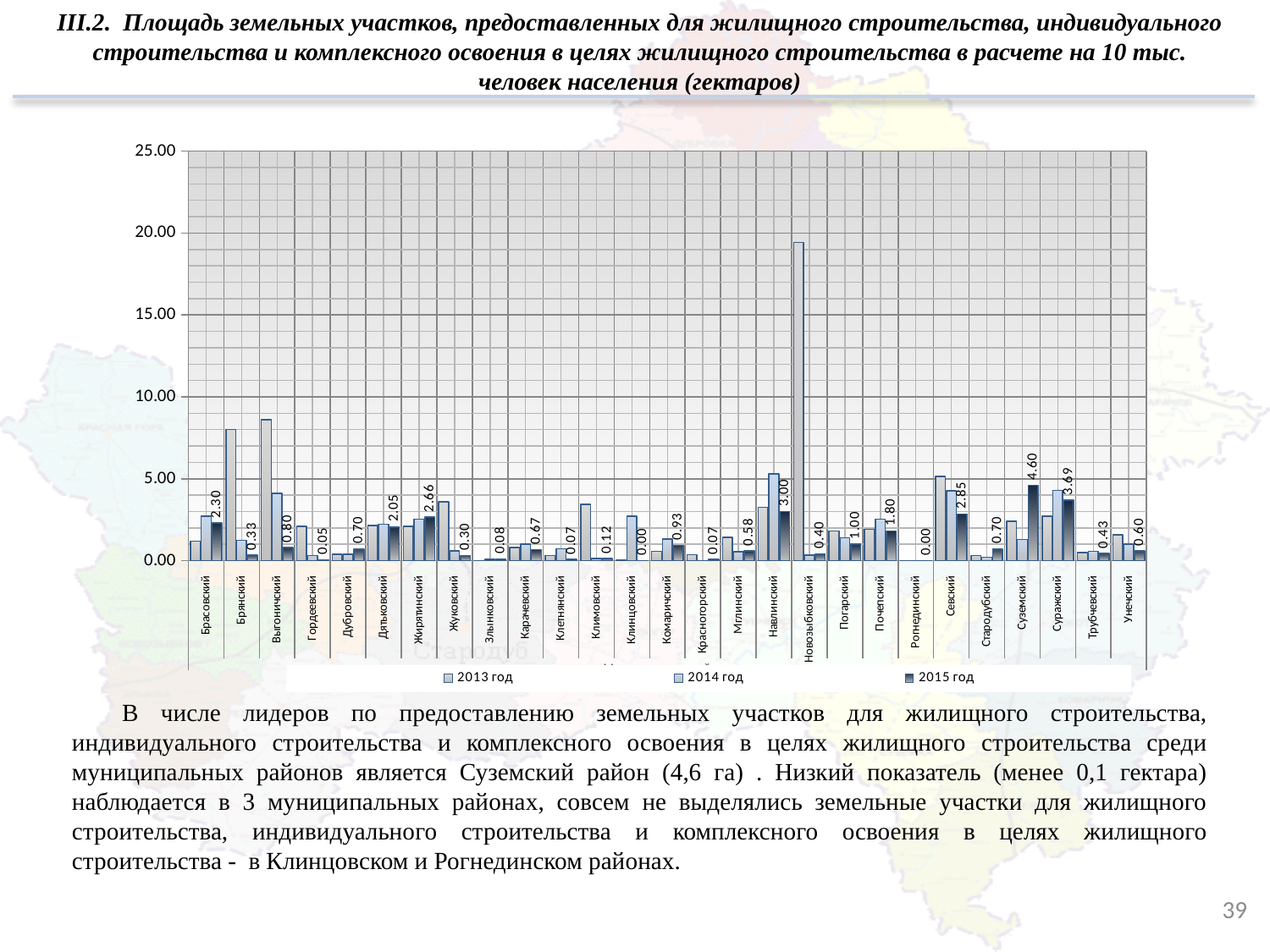

III.2.  Площадь земельных участков, предоставленных для жилищного строительства, индивидуального строительства и комплексного освоения в целях жилищного строительства в расчете на 10 тыс. человек населения (гектаров)

### Chart

| Category | 2013 год | 2014 год | 2015 год |
|---|---|---|---|
| Брасовский  | 1.2 | 2.7 | 2.3 |
| Брянский  | 8.0 | 1.23 | 0.3300000000000001 |
| Выгоничский  | 8.6 | 4.1 | 0.8 |
| Гордеевский  | 2.1 | 0.3000000000000001 | 0.05 |
| Дубровский  | 0.4 | 0.4 | 0.7000000000000002 |
| Дятьковский  | 2.14 | 2.22 | 2.05 |
| Жирятинский  | 2.08 | 2.54 | 2.66 |
| Жуковский  | 3.6 | 0.6000000000000002 | 0.3000000000000001 |
| Злынковский  | 0.0 | 0.08000000000000003 | 0.08000000000000003 |
| Карачевский  | 0.8 | 1.0 | 0.6700000000000003 |
| Клетнянский  | 0.3000000000000001 | 0.7300000000000002 | 0.07000000000000002 |
| Климовский  | 3.4299999999999997 | 0.12000000000000002 | 0.12000000000000002 |
| Клинцовский  | 0.030000000000000002 | 2.7 | 0.0 |
| Комаричский  | 0.57 | 1.33 | 0.93 |
| Красногорский  | 0.3700000000000001 | 0.0 | 0.07000000000000002 |
| Мглинский  | 1.42 | 0.55 | 0.5800000000000001 |
| Навлинский  | 3.2600000000000002 | 5.3 | 3.0 |
| Новозыбковский  | 19.42 | 0.3500000000000001 | 0.4 |
| Погарский  | 1.8 | 1.4 | 1.0 |
| Почепский  | 1.9100000000000001 | 2.52 | 1.8 |
| Рогнединский  | 0.0 | 0.0 | 0.0 |
| Севский  | 5.14 | 4.25 | 2.849999999999999 |
| Стародубский  | 0.3000000000000001 | 0.2 | 0.7000000000000002 |
| Суземский  | 2.4099999999999997 | 1.29 | 4.6 |
| Суражский  | 2.7 | 4.3 | 3.69 |
| Трубчевский  | 0.4800000000000001 | 0.56 | 0.4300000000000001 |
| Унечский  | 1.57 | 1.0 | 0.6000000000000002 |
В числе лидеров по предоставлению земельных участков для жилищного строительства, индивидуального строительства и комплексного освоения в целях жилищного строительства среди муниципальных районов является Суземский район (4,6 га) . Низкий показатель (менее 0,1 гектара) наблюдается в 3 муниципальных районах, совсем не выделялись земельные участки для жилищного строительства, индивидуального строительства и комплексного освоения в целях жилищного строительства -  в Клинцовском и Рогнединском районах.

39